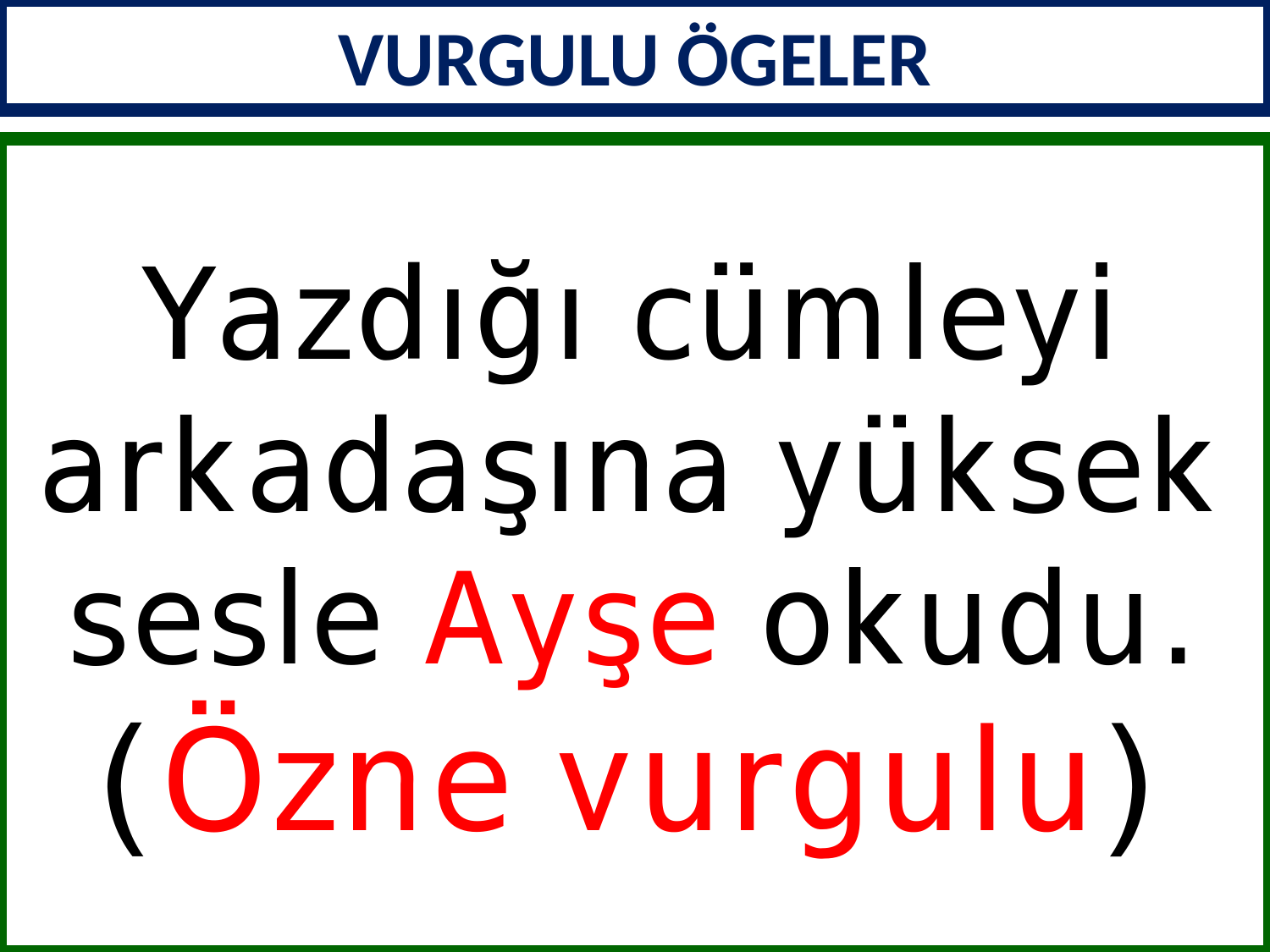

VURGULU ÖGELER
Yazdığı cümleyi arkadaşına yüksek sesle Ayşe okudu.
(Özne vurgulu)